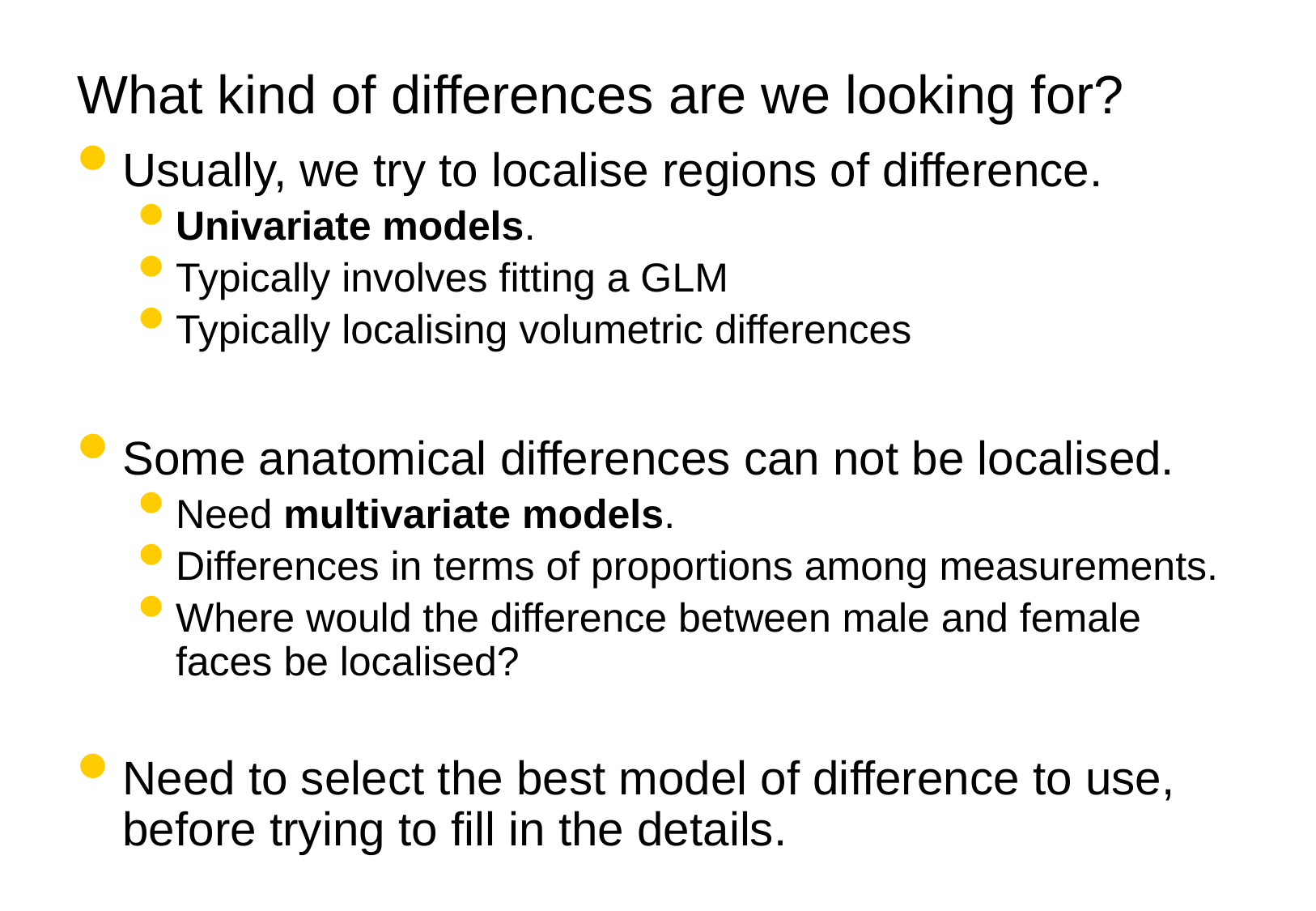

What kind of differences are we looking for?
Usually, we try to localise regions of difference.
Univariate models.
Typically involves fitting a GLM
Typically localising volumetric differences

Some anatomical differences can not be localised.
Need multivariate models.
Differences in terms of proportions among measurements.
Where would the difference between male and female faces be localised?

Need to select the best model of difference to use, before trying to fill in the details.